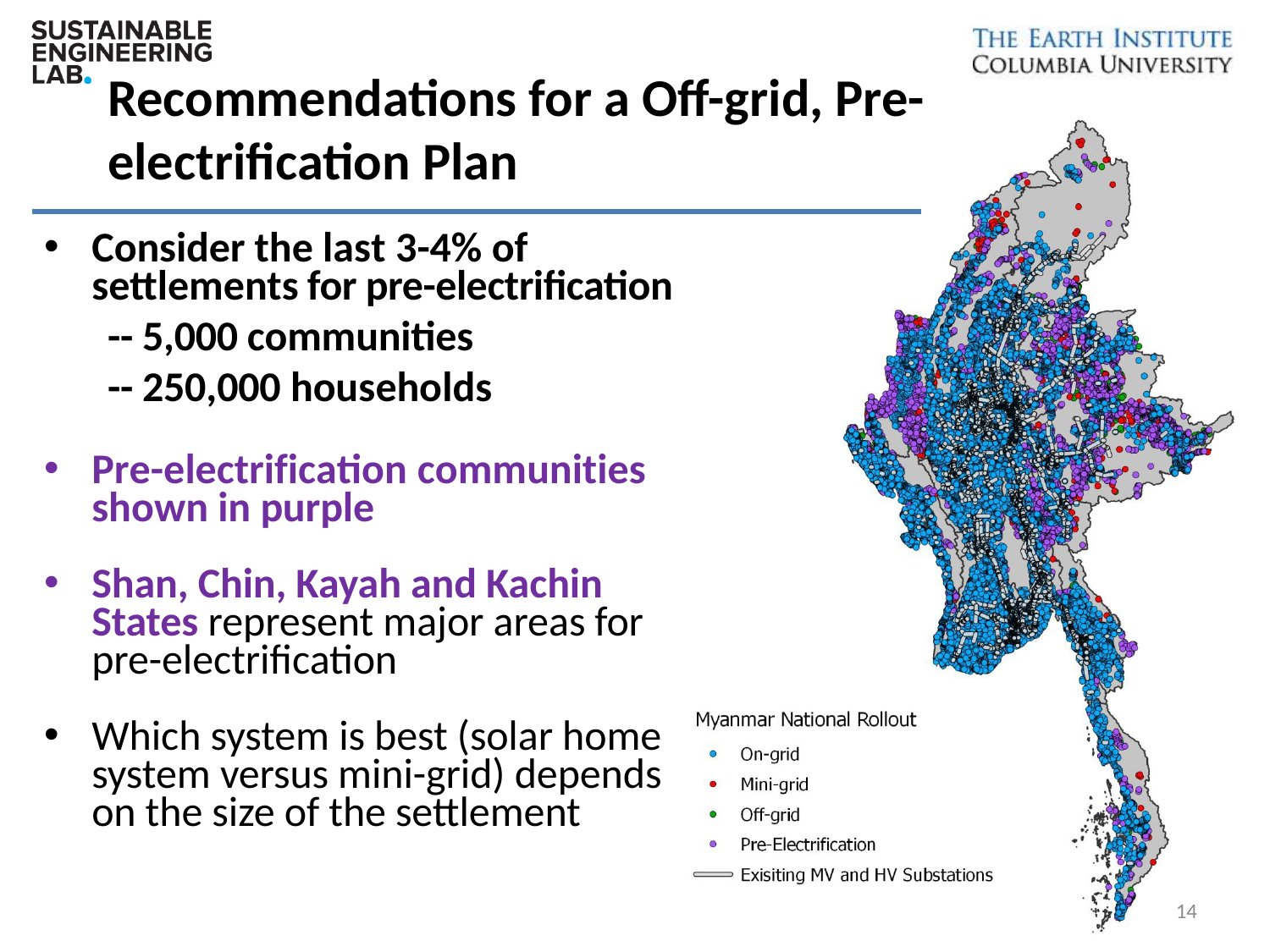

Recommendations for a Off-grid, Pre-electrification Plan

Consider the last 3-4% of settlements for pre-electrification
-- 5,000 communities
-- 250,000 households

Pre-electrification communities shown in purple

Shan, Chin, Kayah and Kachin States represent major areas for pre-electrification

Which system is best (solar home system versus mini-grid) depends on the size of the settlement
14